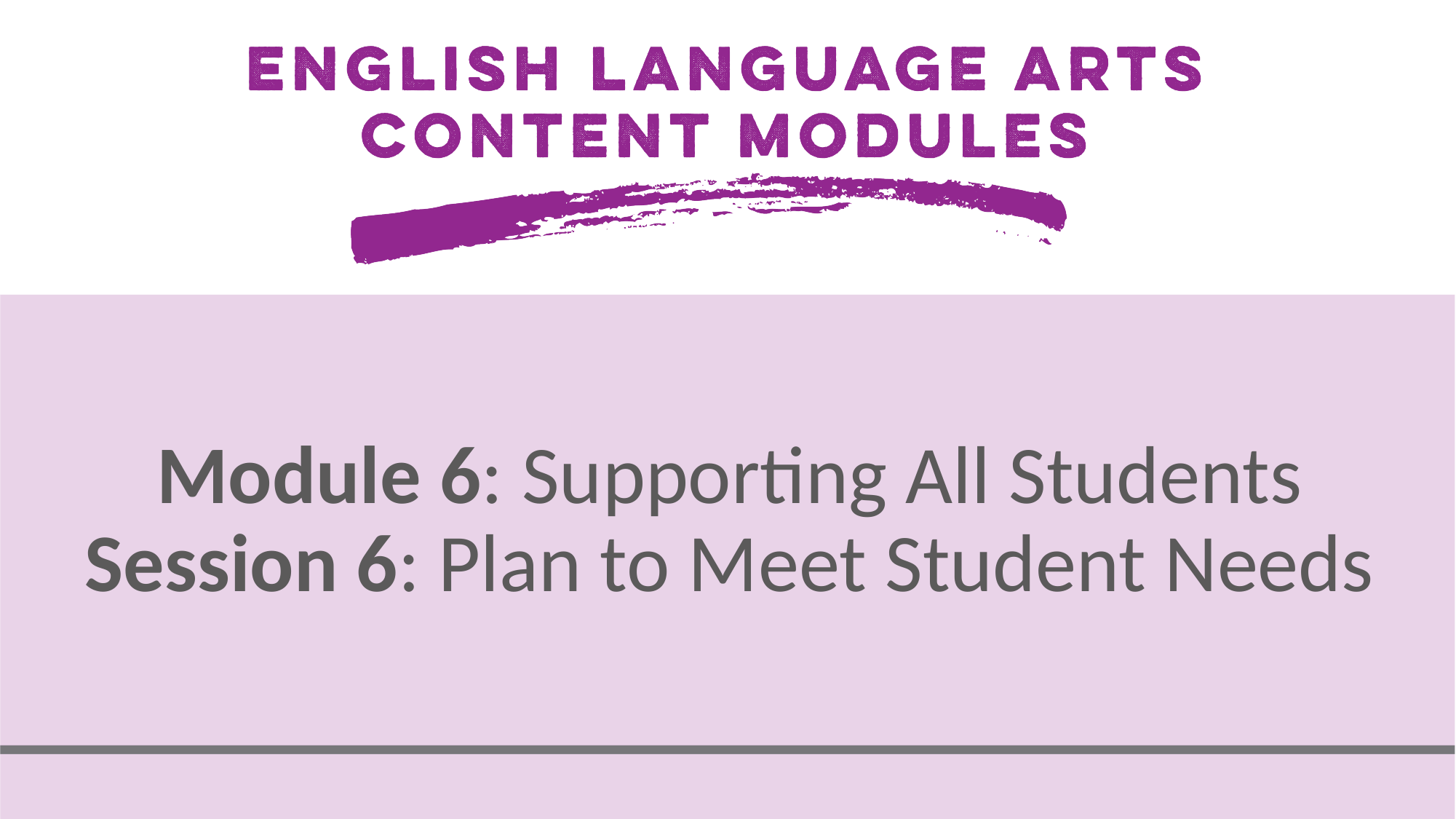

# Module 6: Supporting All Students Session 6: Plan to Meet Student Needs